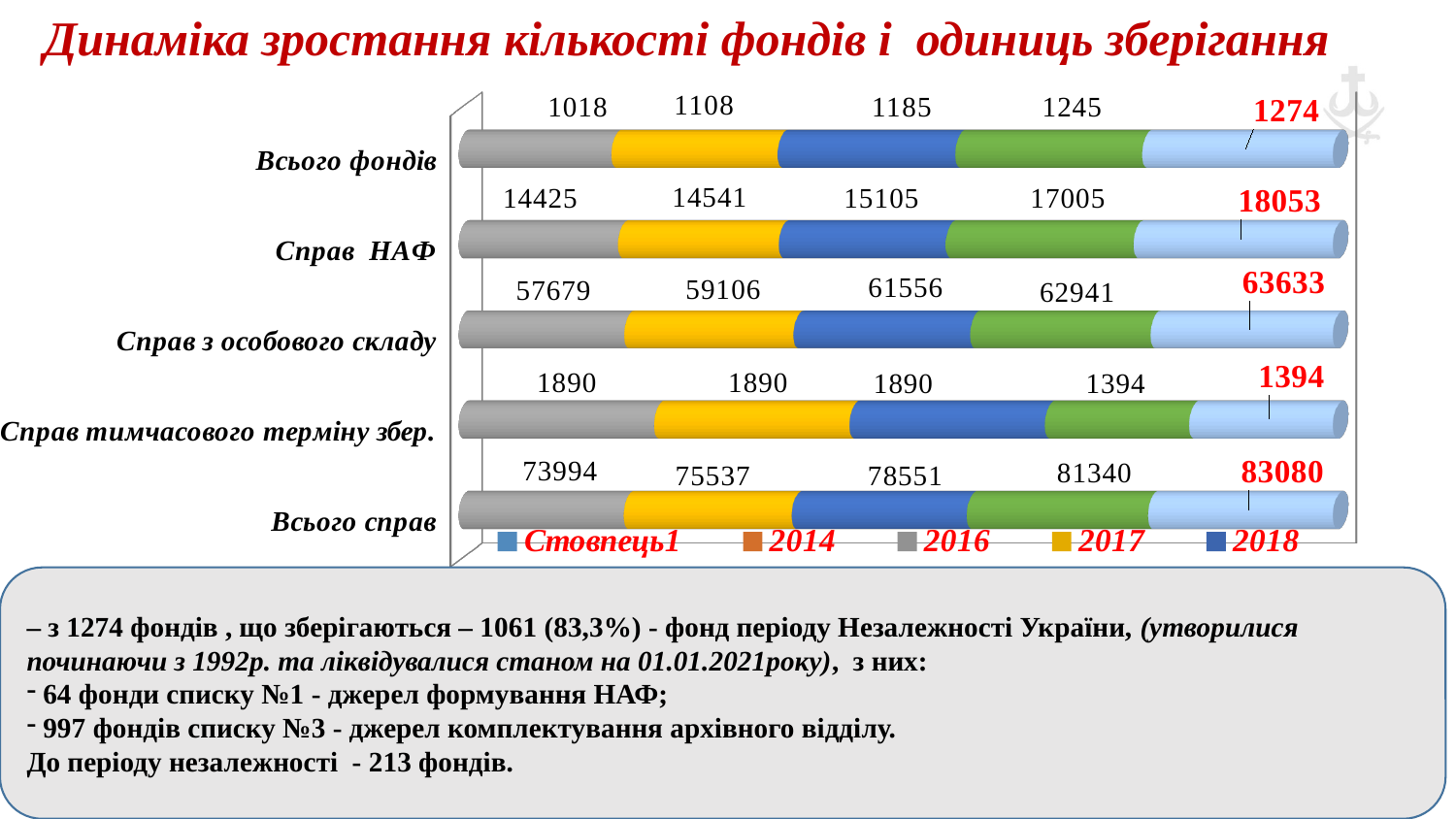

Динаміка зростання кількості фондів і  одиниць зберігання

[unsupported chart]

– з 1274 фондів , що зберігаються – 1061 (83,3%) - фонд періоду Незалежності України, (утворилися починаючи з 1992р. та ліквідувалися станом на 01.01.2021року),  з них:
 64 фонди списку №1 - джерел формування НАФ;
 997 фондів списку №3 - джерел комплектування архівного відділу.
До періоду незалежності  - 213 фондів.